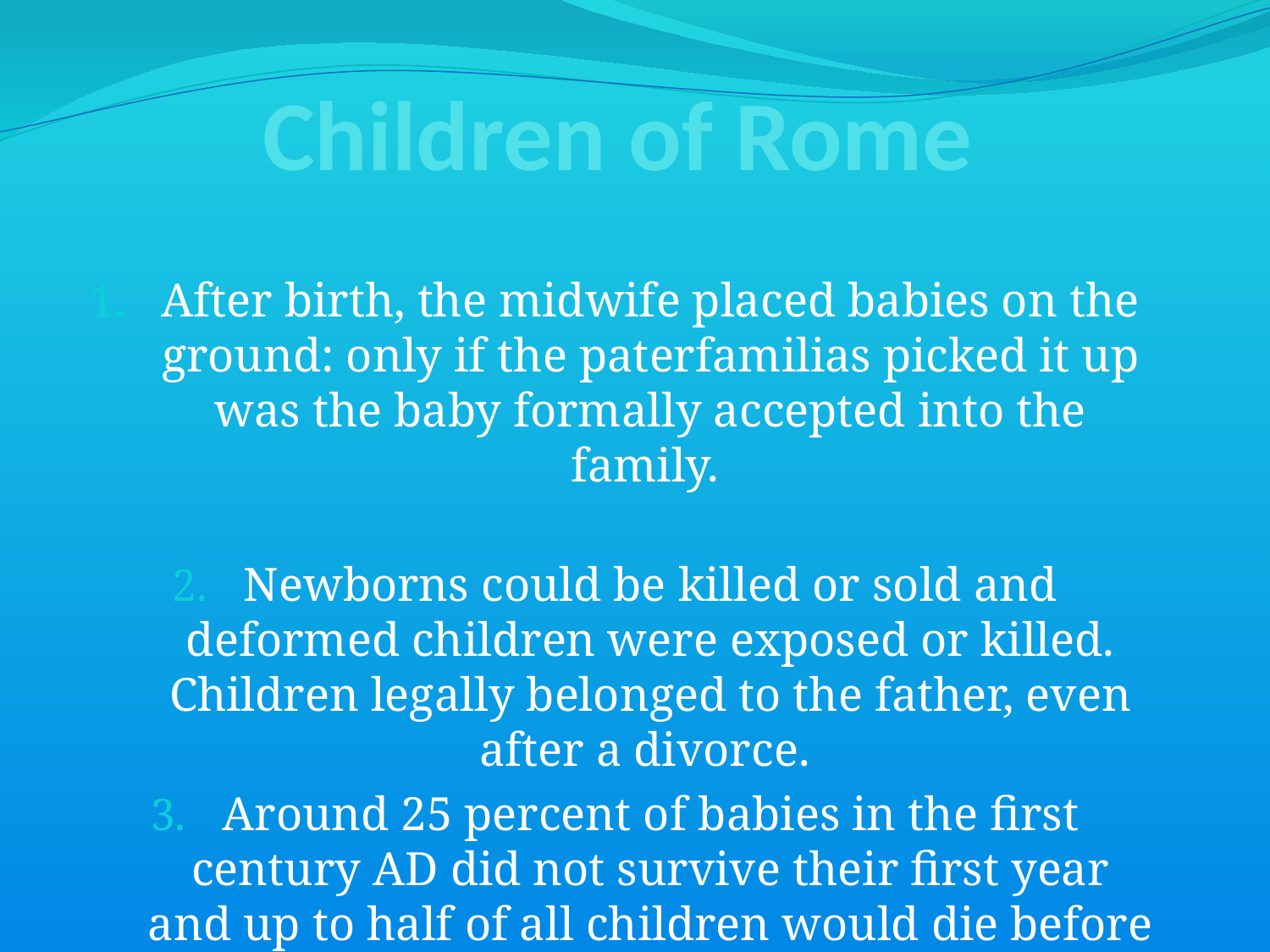

# Children of Rome

After birth, the midwife placed babies on the ground: only if the paterfamilias picked it up was the baby formally accepted into the family.
Newborns could be killed or sold and deformed children were exposed or killed. Children legally belonged to the father, even after a divorce.
Around 25 percent of babies in the first century AD did not survive their first year and up to half of all children would die before the age of 10.